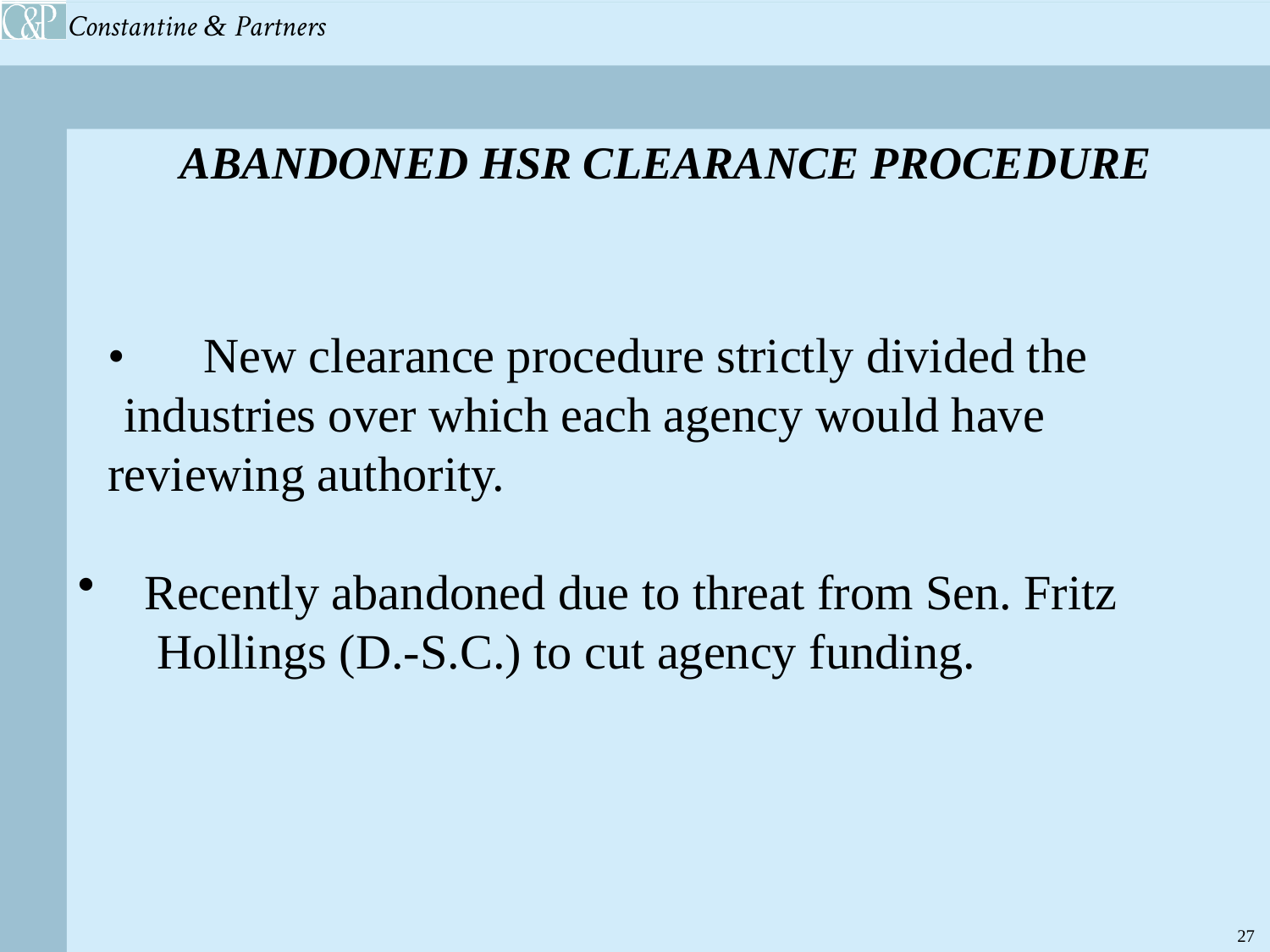

ABANDONED HSR CLEARANCE PROCEDURE

•	New clearance procedure strictly divided the 			industries over which each agency would have 		reviewing authority.

   Recently abandoned due to threat from Sen. Fritz
    Hollings (D.-S.C.) to cut agency funding.